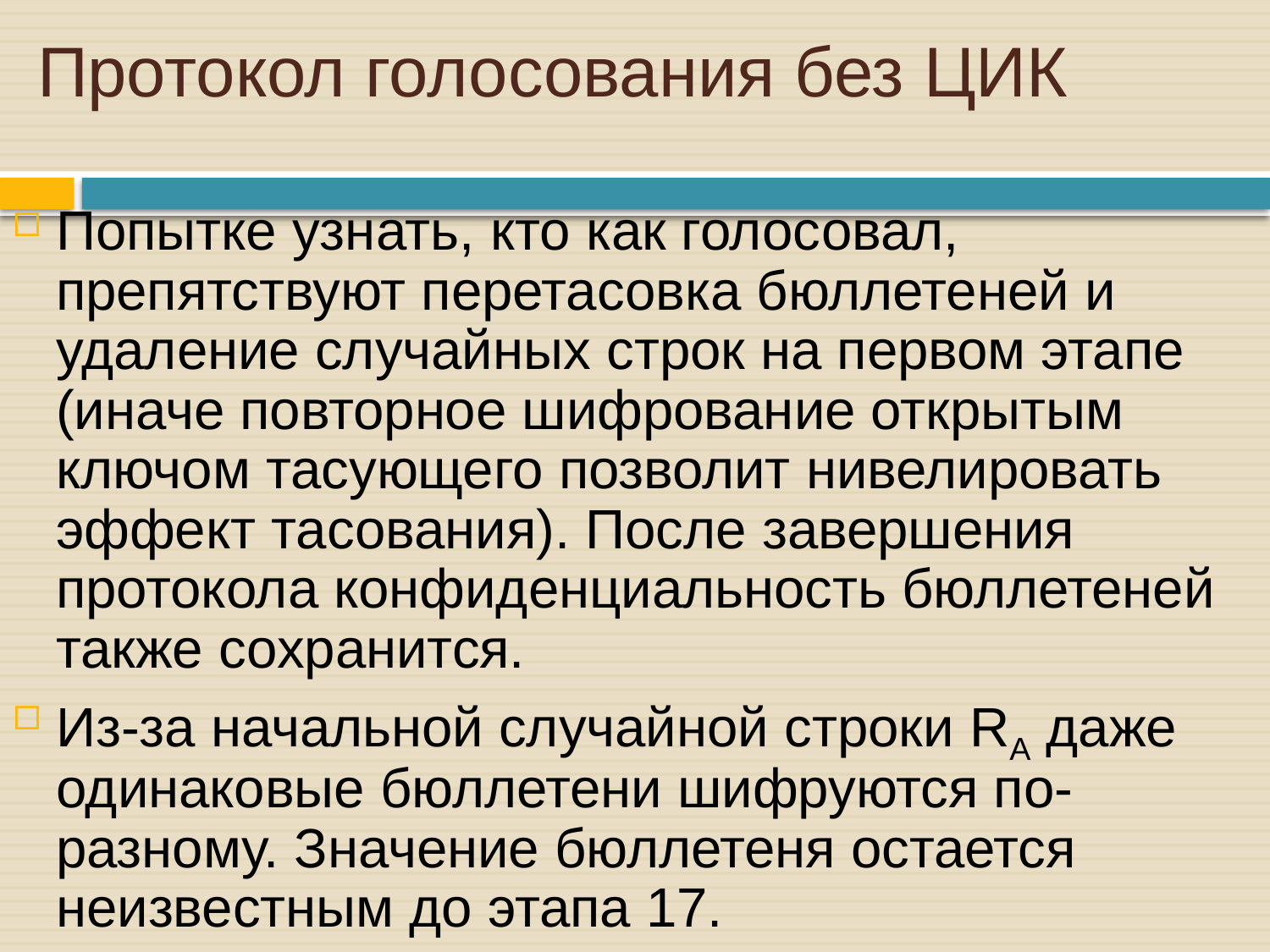

# Протокол голосования без ЦИК
Попытке узнать, кто как голосовал, препятствуют перетасовка бюллетеней и удаление случайных строк на первом этапе (иначе повторное шифрование открытым ключом тасующего позволит нивелировать эффект тасования). После завершения протокола конфиденциальность бюллетеней также сохранится.
Из-за начальной случайной строки RA даже одинаковые бюллетени шифруются по-разному. Значение бюллетеня остается неизвестным до этапа 17.